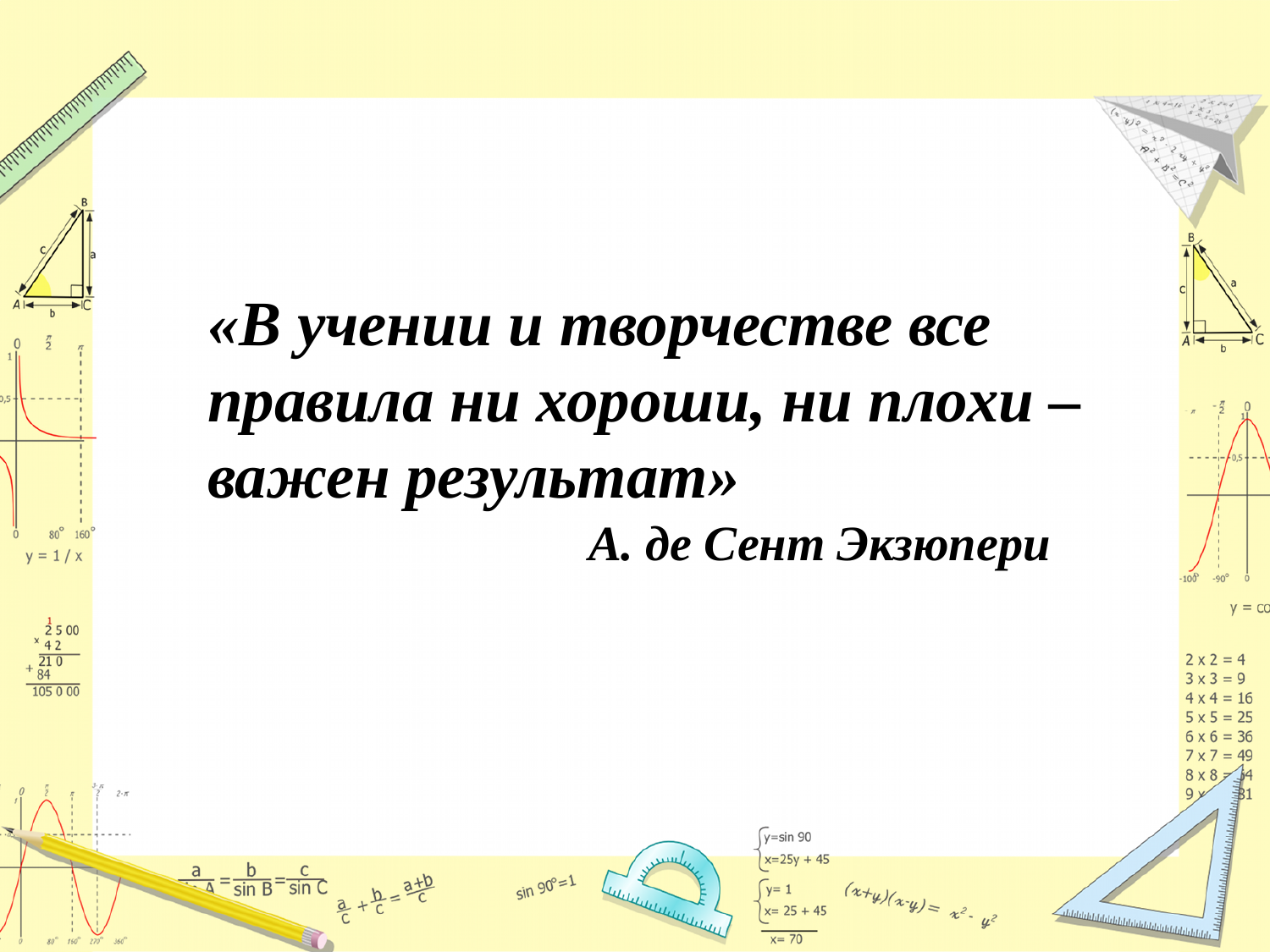

«В учении и творчестве все правила ни хороши, ни плохи – важен результат»
			А. де Сент Экзюпери